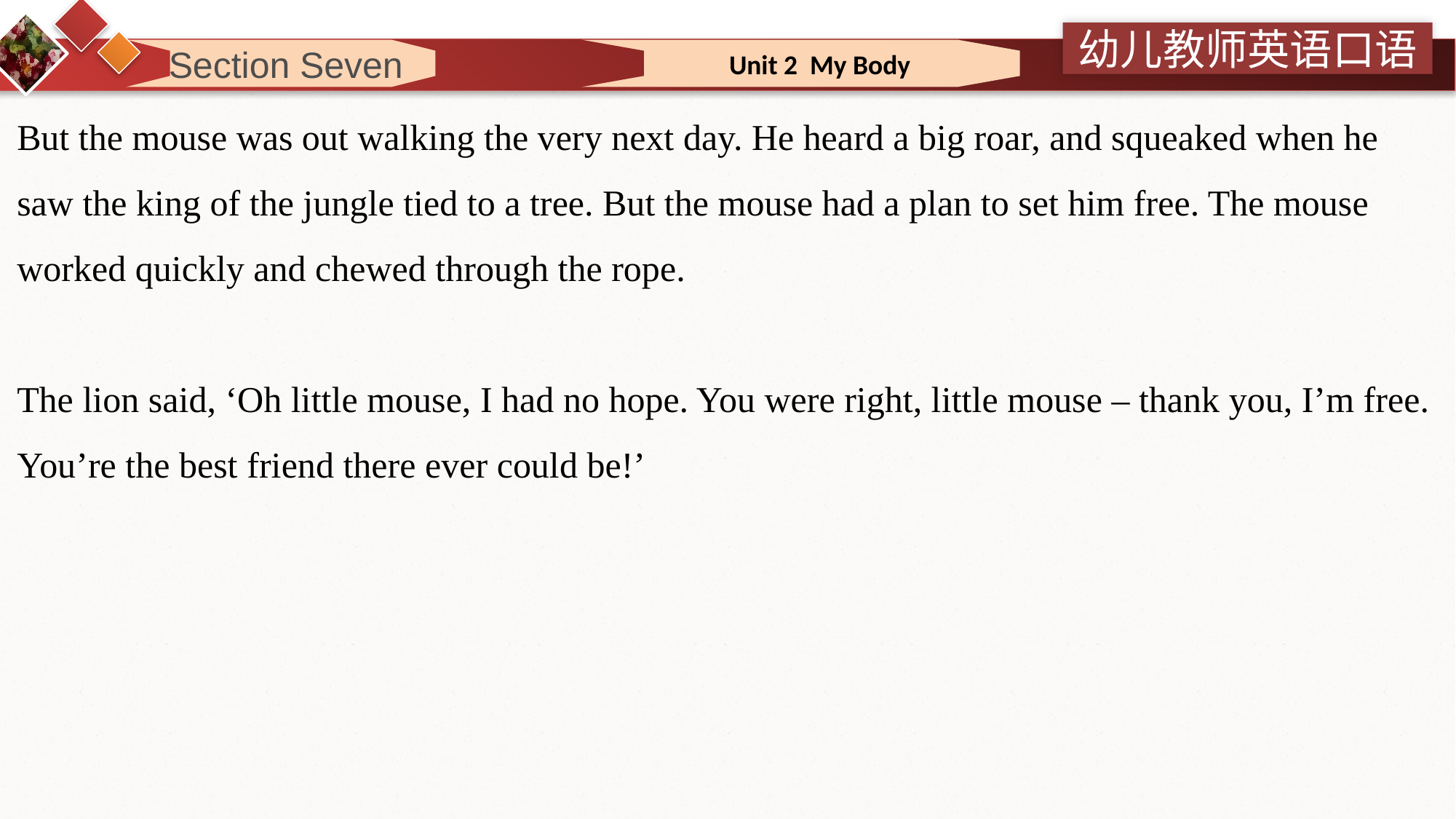

Section Seven
     Unit 2  My Body
But the mouse was out walking the very next day. He heard a big roar, and squeaked when he saw the king of the jungle tied to a tree. But the mouse had a plan to set him free. The mouse worked quickly and chewed through the rope.

The lion said, ‘Oh little mouse, I had no hope. You were right, little mouse – thank you, I’m free. You’re the best friend there ever could be!’